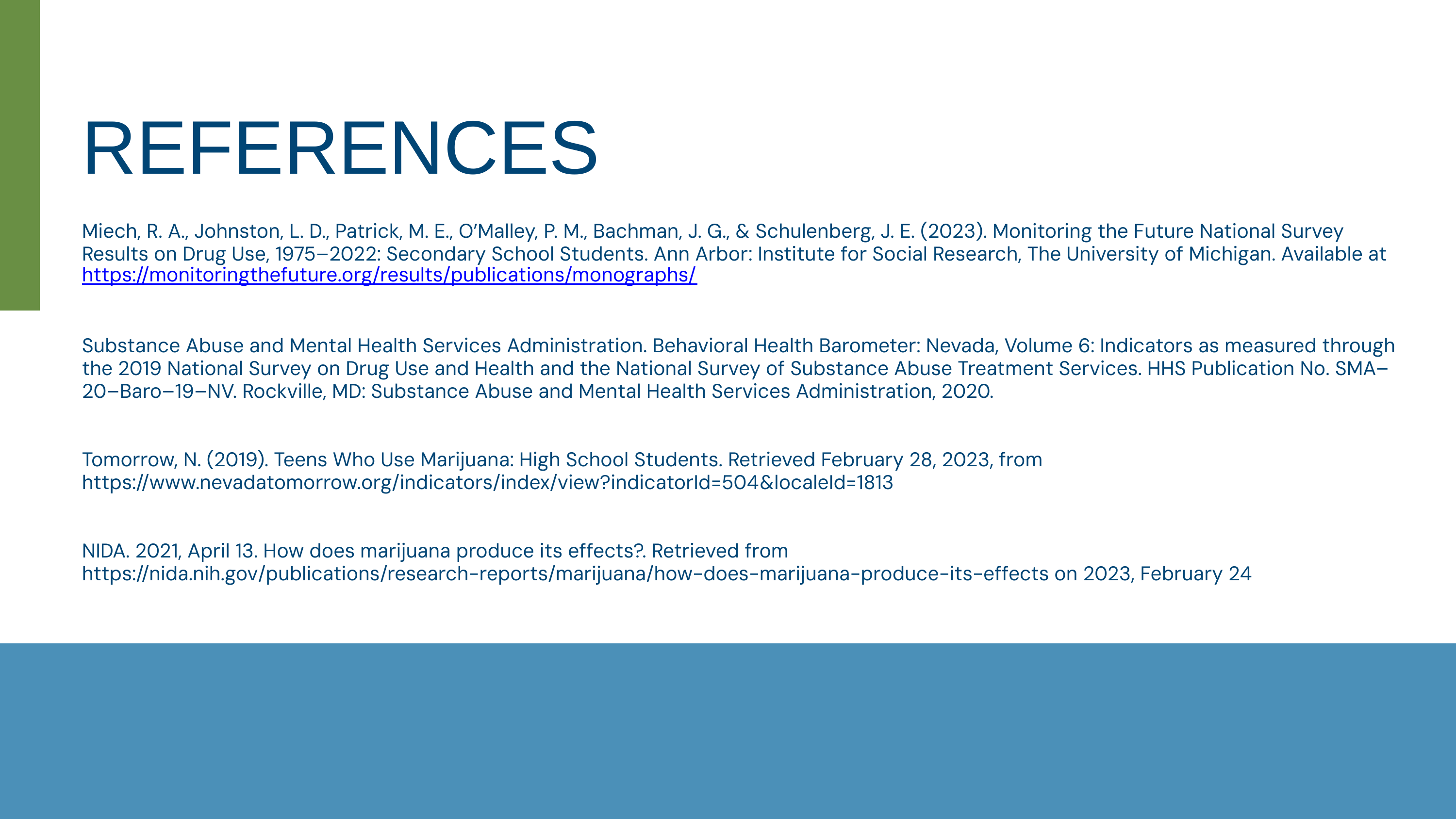

REFERENCES
Miech, R. A., Johnston, L. D., Patrick, M. E., O’Malley, P. M., Bachman, J. G., & Schulenberg, J. E. (2023). Monitoring the Future National Survey Results on Drug Use, 1975–2022: Secondary School Students. Ann Arbor: Institute for Social Research, The University of Michigan. Available at https://monitoringthefuture.org/results/publications/monographs/​
​
​
Substance Abuse and Mental Health Services Administration. Behavioral Health Barometer: Nevada, Volume 6: Indicators as measured through the 2019 National Survey on Drug Use and Health and the National Survey of Substance Abuse Treatment Services. HHS Publication No. SMA–20–Baro–19–NV. Rockville, MD: Substance Abuse and Mental Health Services Administration, 2020.​
​
​
Tomorrow, N. (2019). Teens Who Use Marijuana: High School Students. Retrieved February 28, 2023, from https://www.nevadatomorrow.org/indicators/index/view?indicatorId=504&localeId=1813​
​
​
NIDA. 2021, April 13. How does marijuana produce its effects?. Retrieved from https://nida.nih.gov/publications/research-reports/marijuana/how-does-marijuana-produce-its-effects on 2023, February 24​